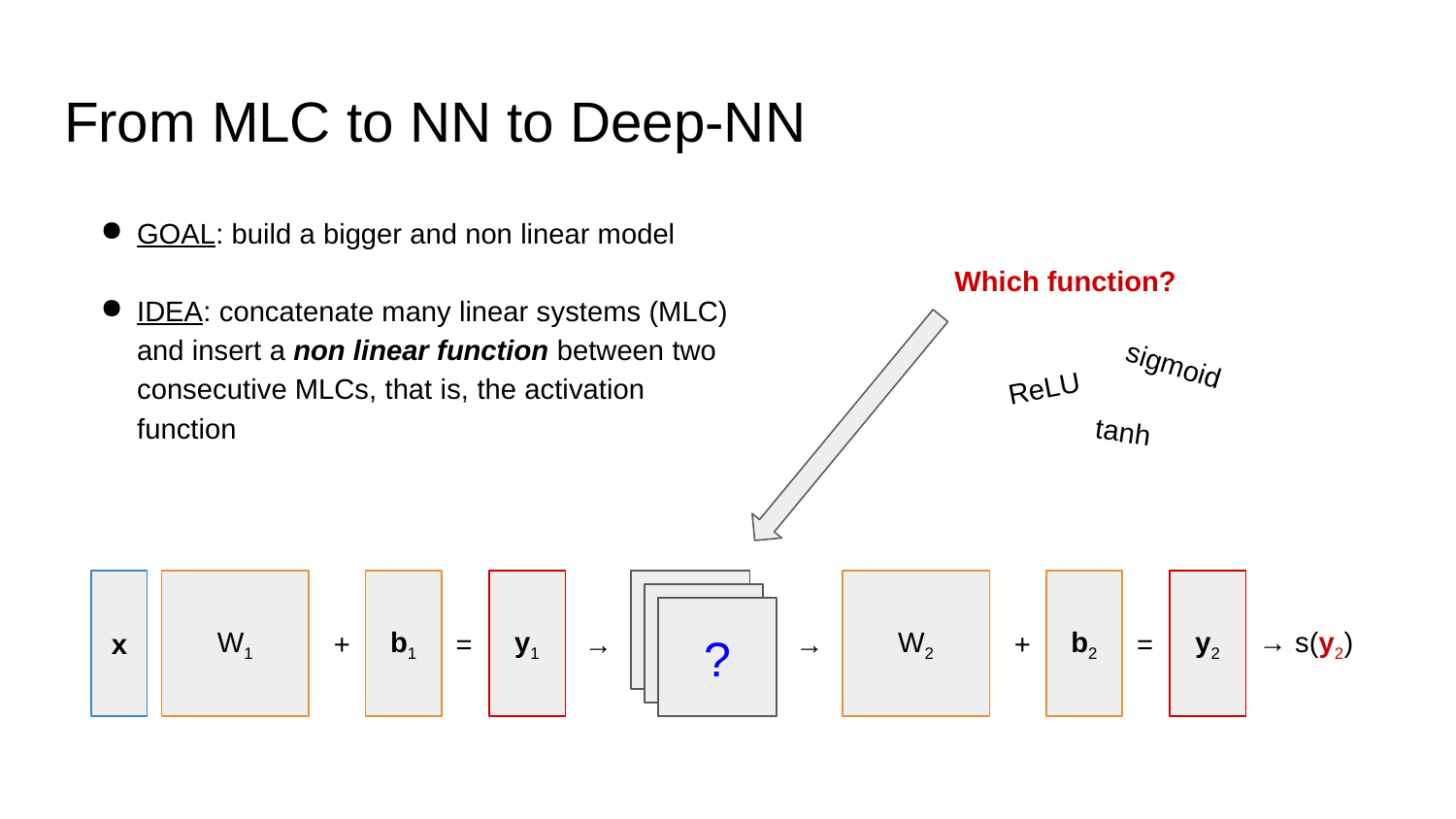

# From MLC to NN to Deep-NN

GOAL: build a bigger and non linear model

IDEA: concatenate many linear systems (MLC) and insert a non linear function between two consecutive MLCs, that is, the activation function
Which function?

sigmoid
ReLU
tanh
W2
b2
y2
x
W1
b1
y1

?
+
=
+
=
→ s(y2)
→
→